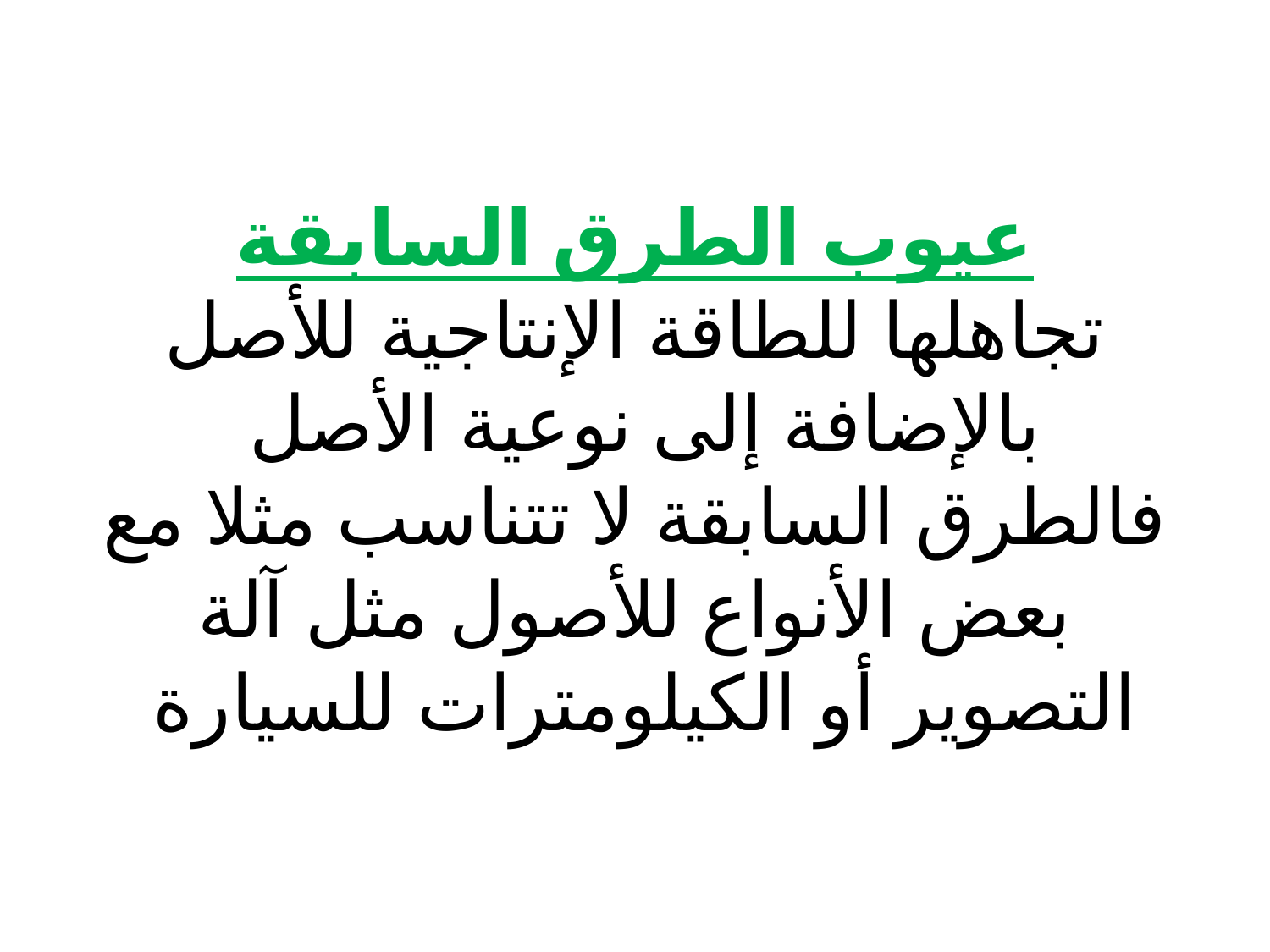

# عيوب الطرق السابقة تجاهلها للطاقة الإنتاجية للأصل بالإضافة إلى نوعية الأصل فالطرق السابقة لا تتناسب مثلا مع بعض الأنواع للأصول مثل آلة التصوير أو الكيلومترات للسيارة